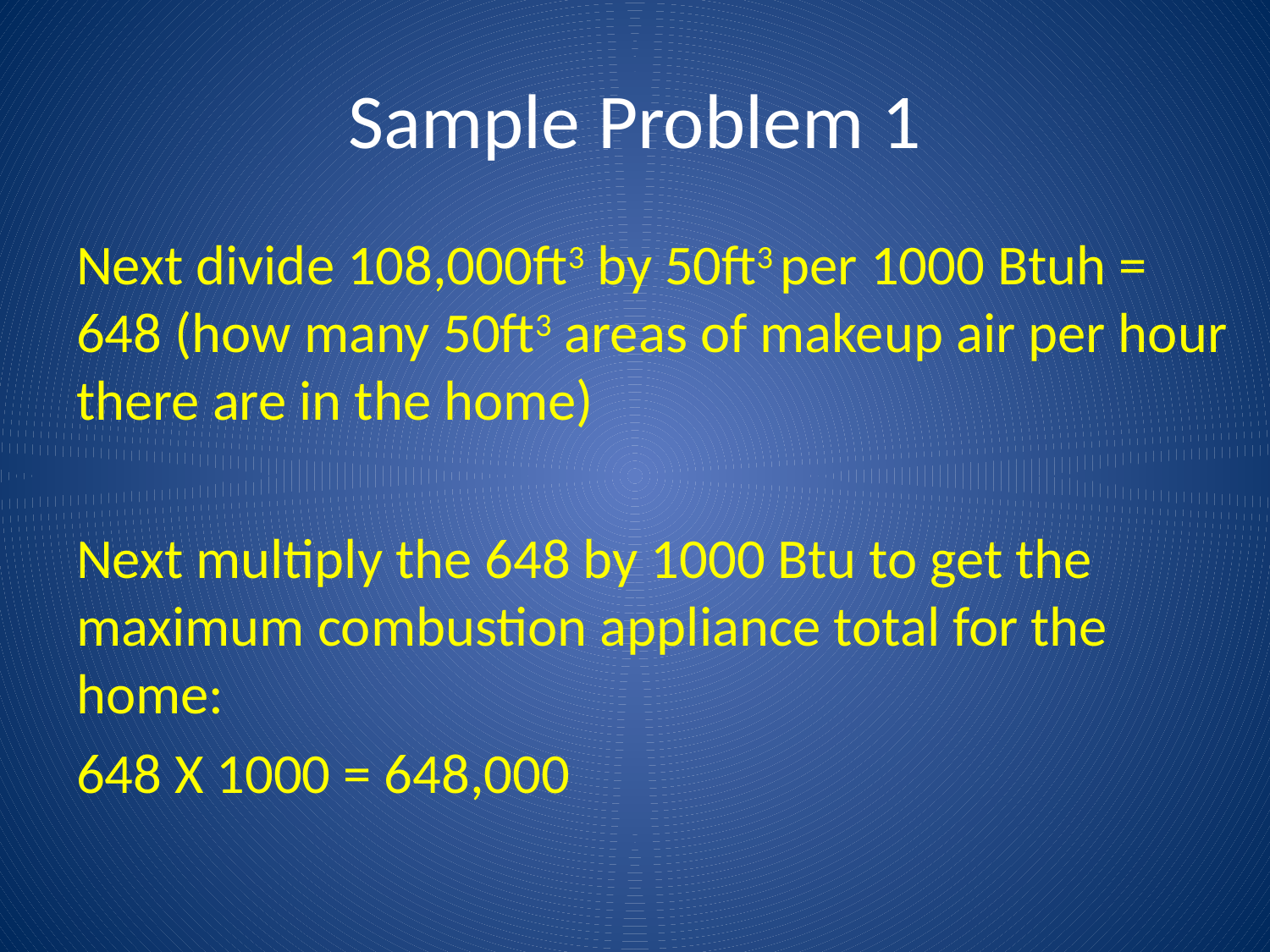

# Sample Problem 1
Next divide 108,000ft3 by 50ft3 per 1000 Btuh = 648 (how many 50ft3 areas of makeup air per hour there are in the home)

Next multiply the 648 by 1000 Btu to get the maximum combustion appliance total for the home:
648 X 1000 = 648,000